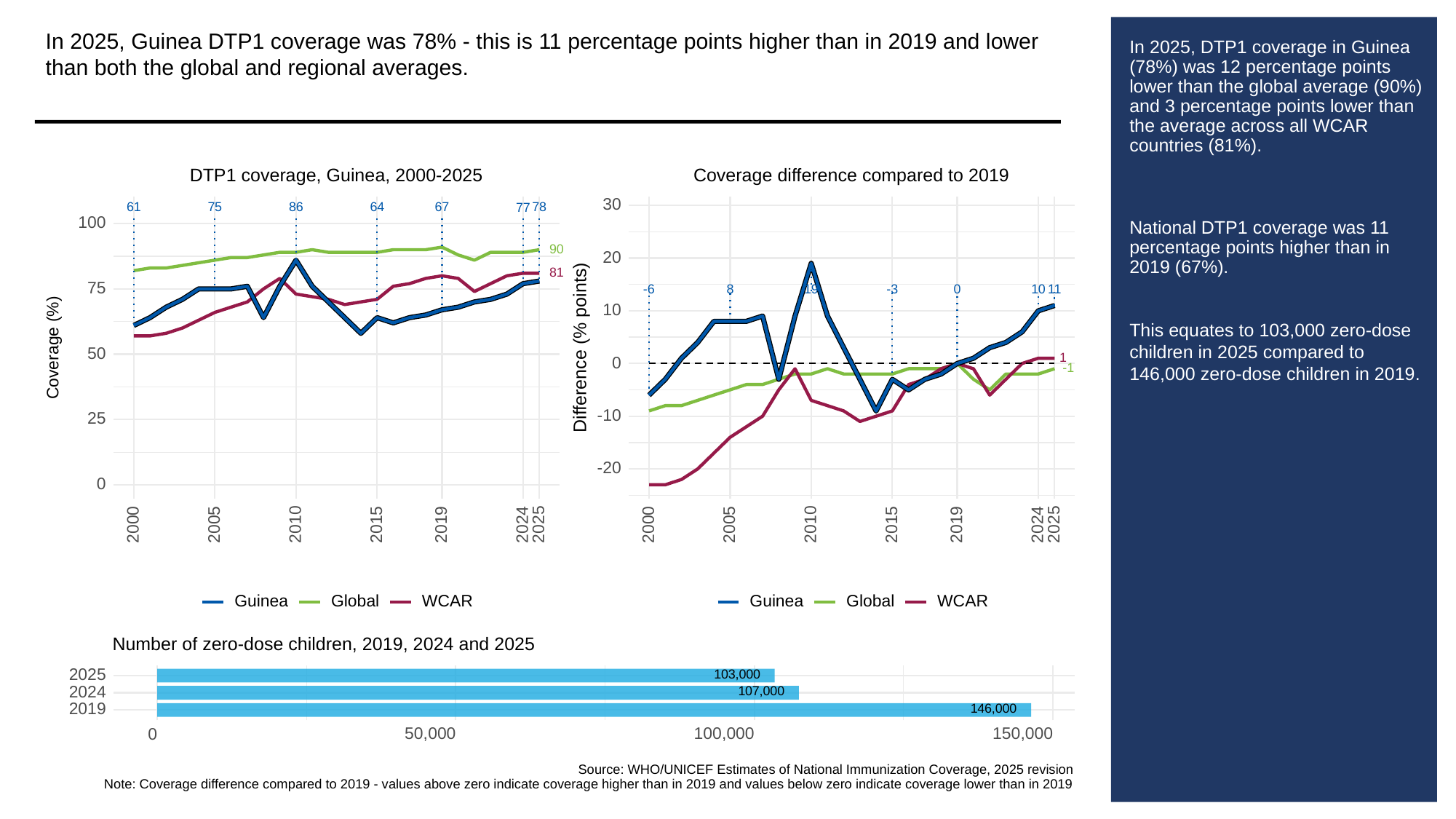

In 2025, Guinea DTP1 coverage was 78% - this is 11 percentage points higher than in 2019 and lower than both the global and regional averages.
# In 2025, DTP1 coverage in Guinea (78%) was 12 percentage points lower than the global average (90%) and 3 percentage points lower than the average across all WCAR countries (81%).

National DTP1 coverage was 11 percentage points higher than in 2019 (67%).

This equates to 103,000 zero-dose children in 2025 compared to 146,000 zero-dose children in 2019.

DTP1 coverage, Guinea, 2000-2025
Coverage difference compared to 2019

30
61
86
64
67
78
75
77

100

90

20

81

75

-3
-6
8
19
0
10
11

10

Difference (% points)
Coverage (%)
50
1

0

-1

-10
25

-20

0

2000
2005
2010
2015
2019
2024
2025
2000
2005
2010
2015
2019
2024
2025
Guinea
Global
WCAR
Guinea
Global
WCAR

Number of zero-dose children, 2019, 2024 and 2025

103,000
2025

107,000
2024

146,000
2019

50,000
100,000
150,000
0
Source: WHO/UNICEF Estimates of National Immunization Coverage, 2025 revision
Note: Coverage difference compared to 2019 - values above zero indicate coverage higher than in 2019 and values below zero indicate coverage lower than in 2019